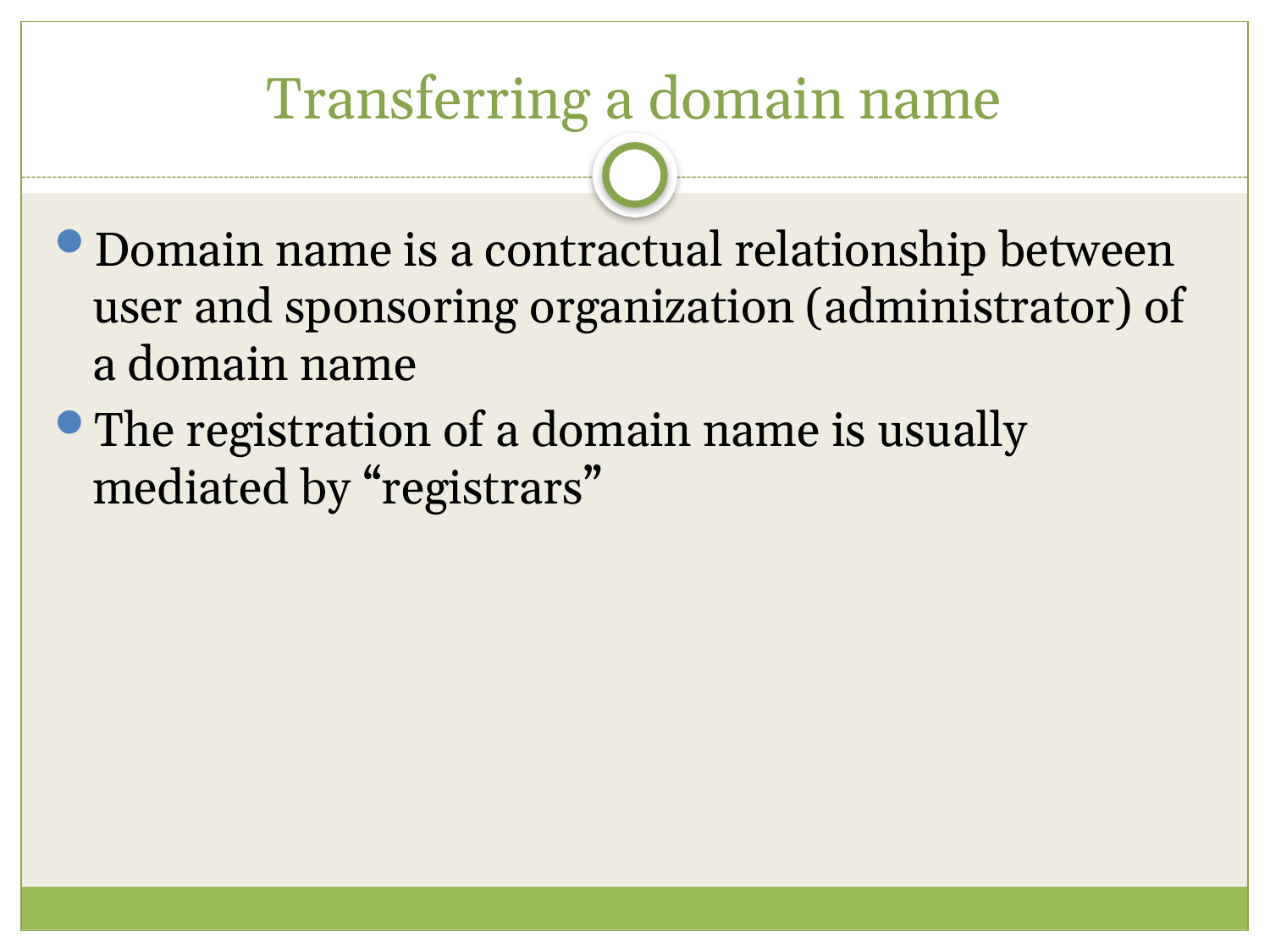

# Transferring a domain name
Domain name is a contractual relationship between user and sponsoring organization (administrator) of a domain name
The registration of a domain name is usually mediated by “registrars”